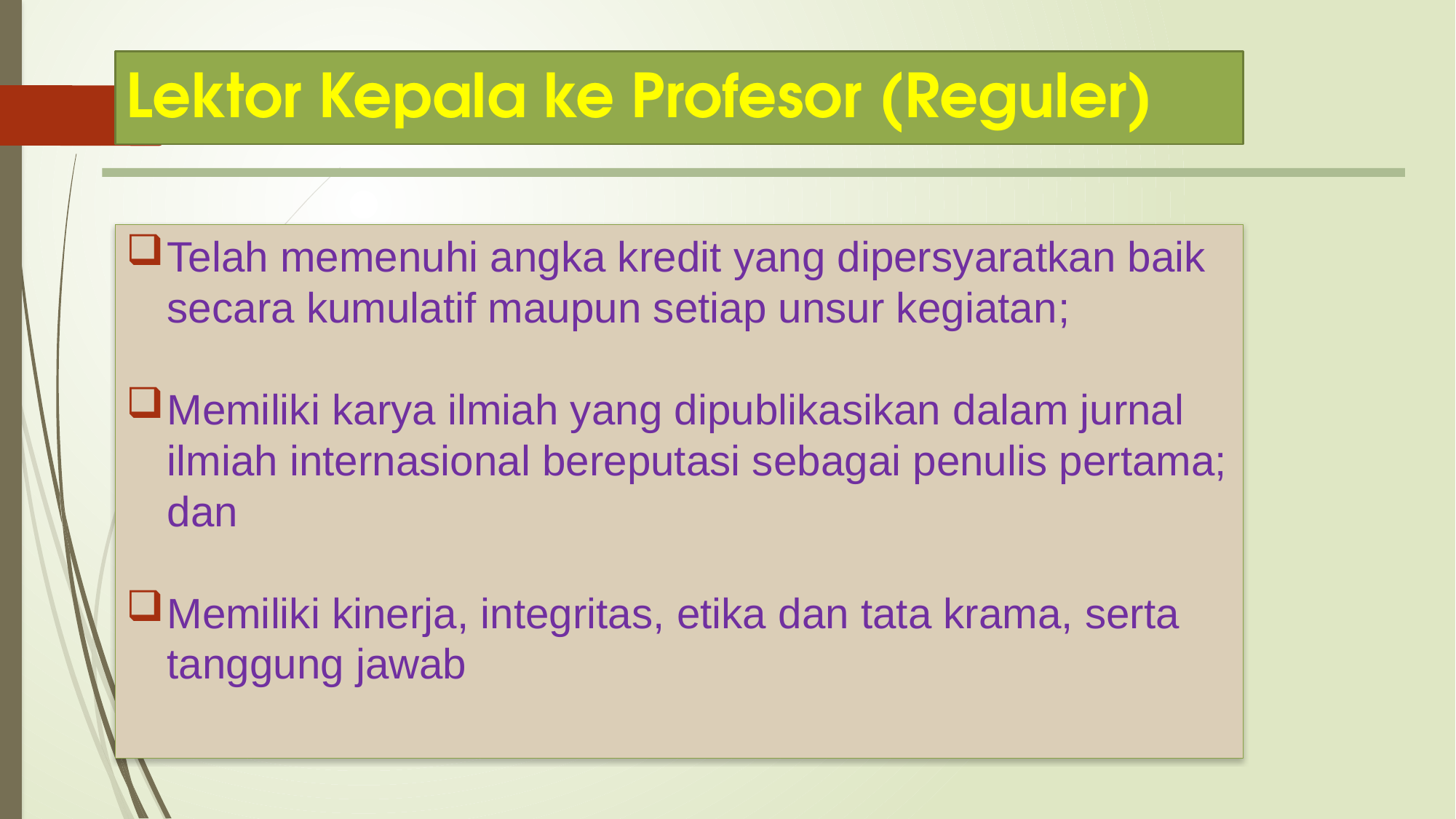

# Lektor Kepala ke Profesor (Reguler)

Telah memenuhi angka kredit yang dipersyaratkan baik secara kumulatif maupun setiap unsur kegiatan;

Memiliki karya ilmiah yang dipublikasikan dalam jurnal ilmiah internasional bereputasi sebagai penulis pertama; dan

Memiliki kinerja, integritas, etika dan tata krama, serta tanggung jawab